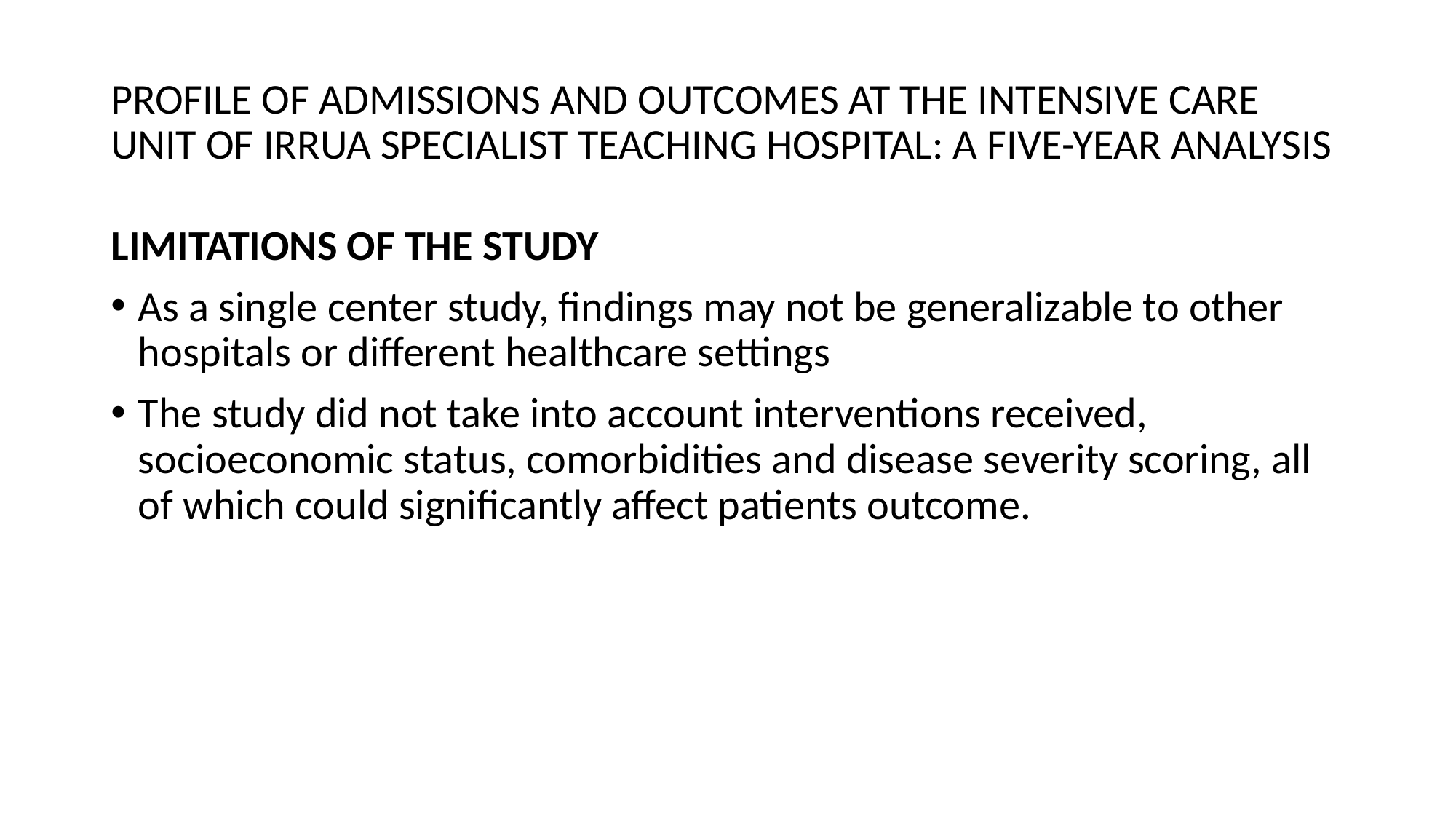

# PROFILE OF ADMISSIONS AND OUTCOMES AT THE INTENSIVE CARE UNIT OF IRRUA SPECIALIST TEACHING HOSPITAL: A FIVE-YEAR ANALYSIS
LIMITATIONS OF THE STUDY
As a single center study, findings may not be generalizable to other hospitals or different healthcare settings
The study did not take into account interventions received, socioeconomic status, comorbidities and disease severity scoring, all of which could significantly affect patients outcome.